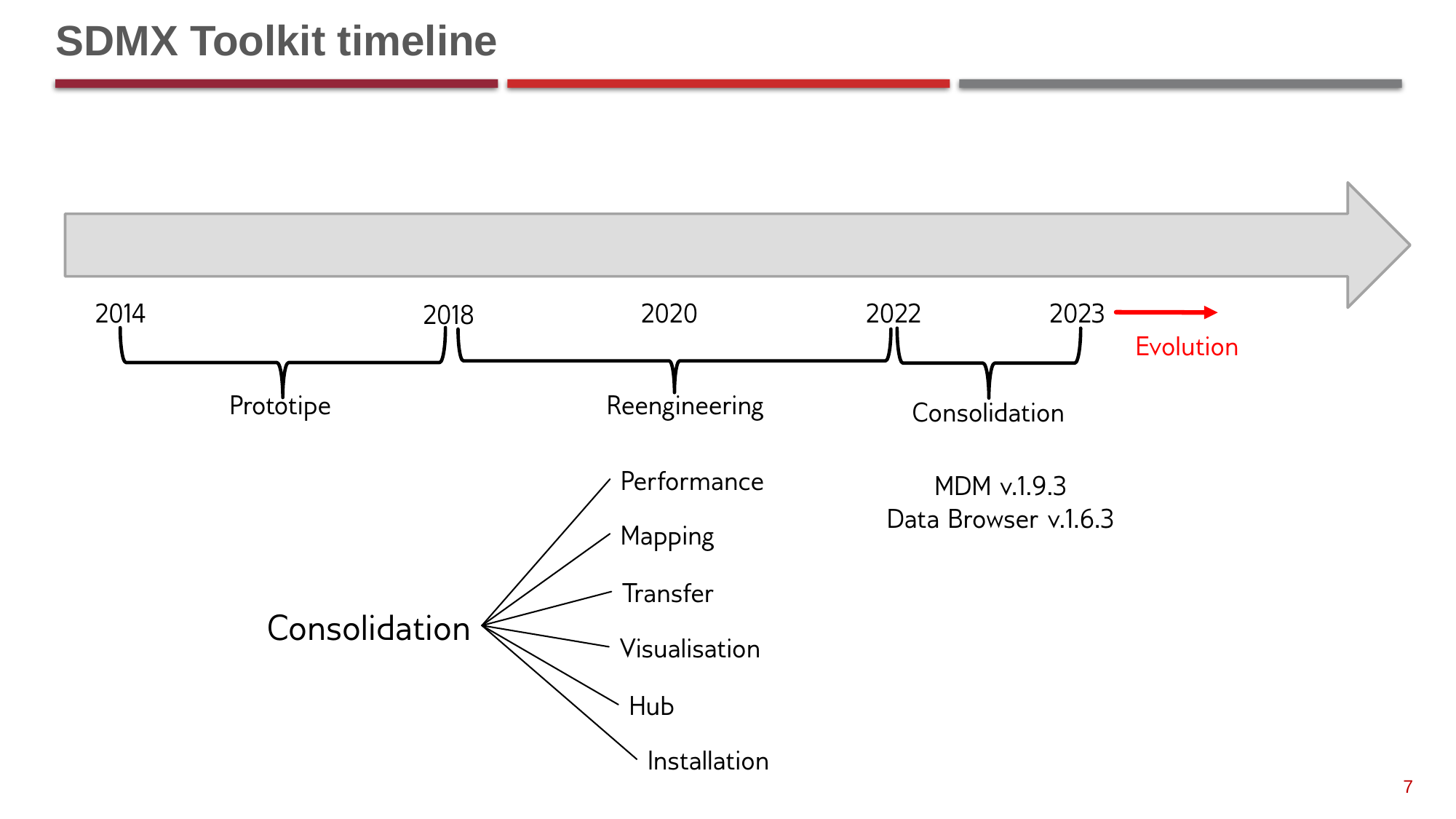

# SDMX Toolkit timeline

2014
2020
2022
2023
2018
Evolution
Prototipe
Reengineering
Consolidation
Performance
MDM v.1.9.3
Data Browser v.1.6.3
Mapping
Transfer
Consolidation
Visualisation
Hub
Installation
7